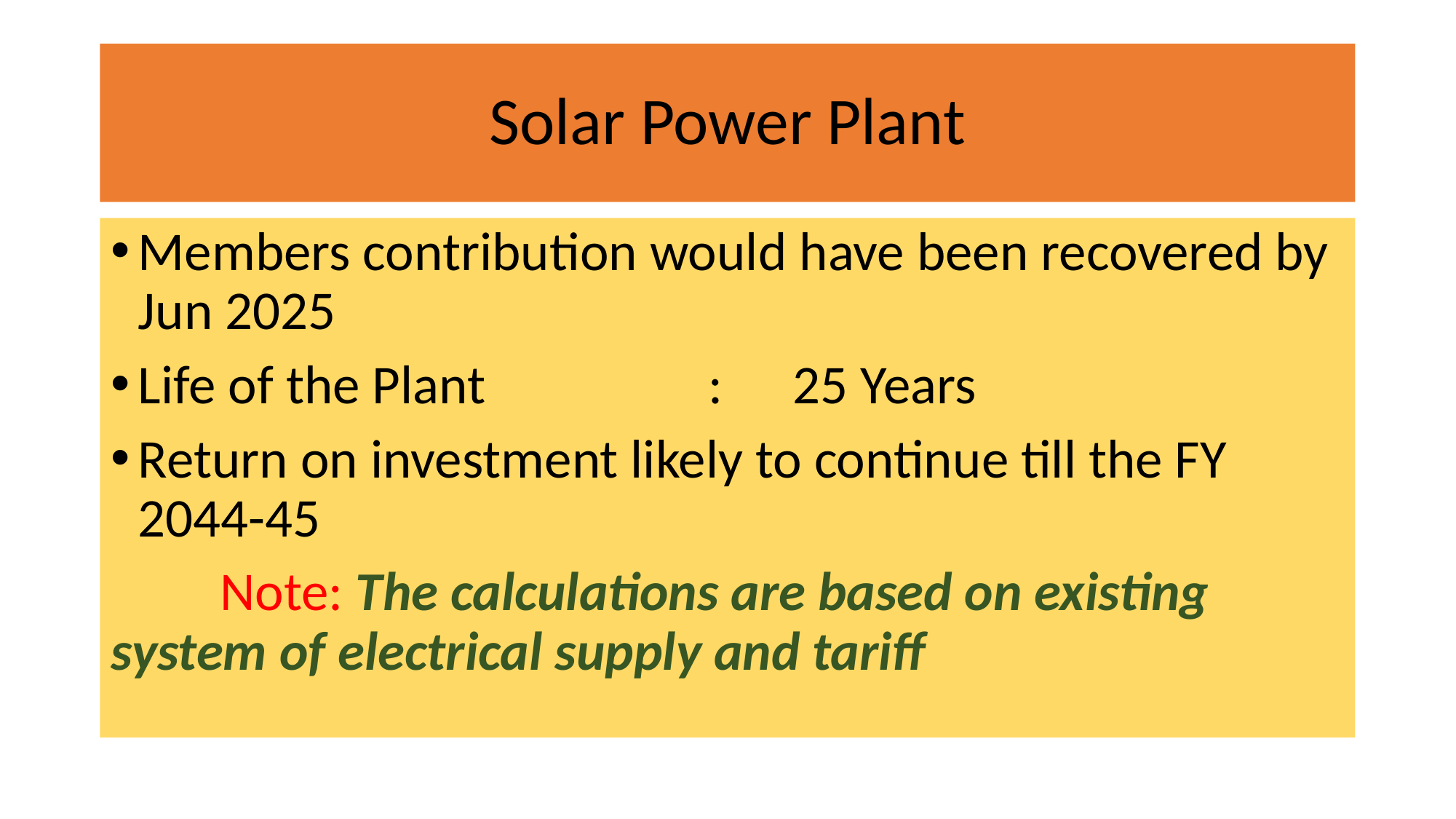

# Solar Power Plant
Members contribution would have been recovered by Jun 2025
Life of the Plant		  :	25 Years
Return on investment likely to continue till the FY 2044-45
	Note: The calculations are based on existing system of electrical supply and tariff